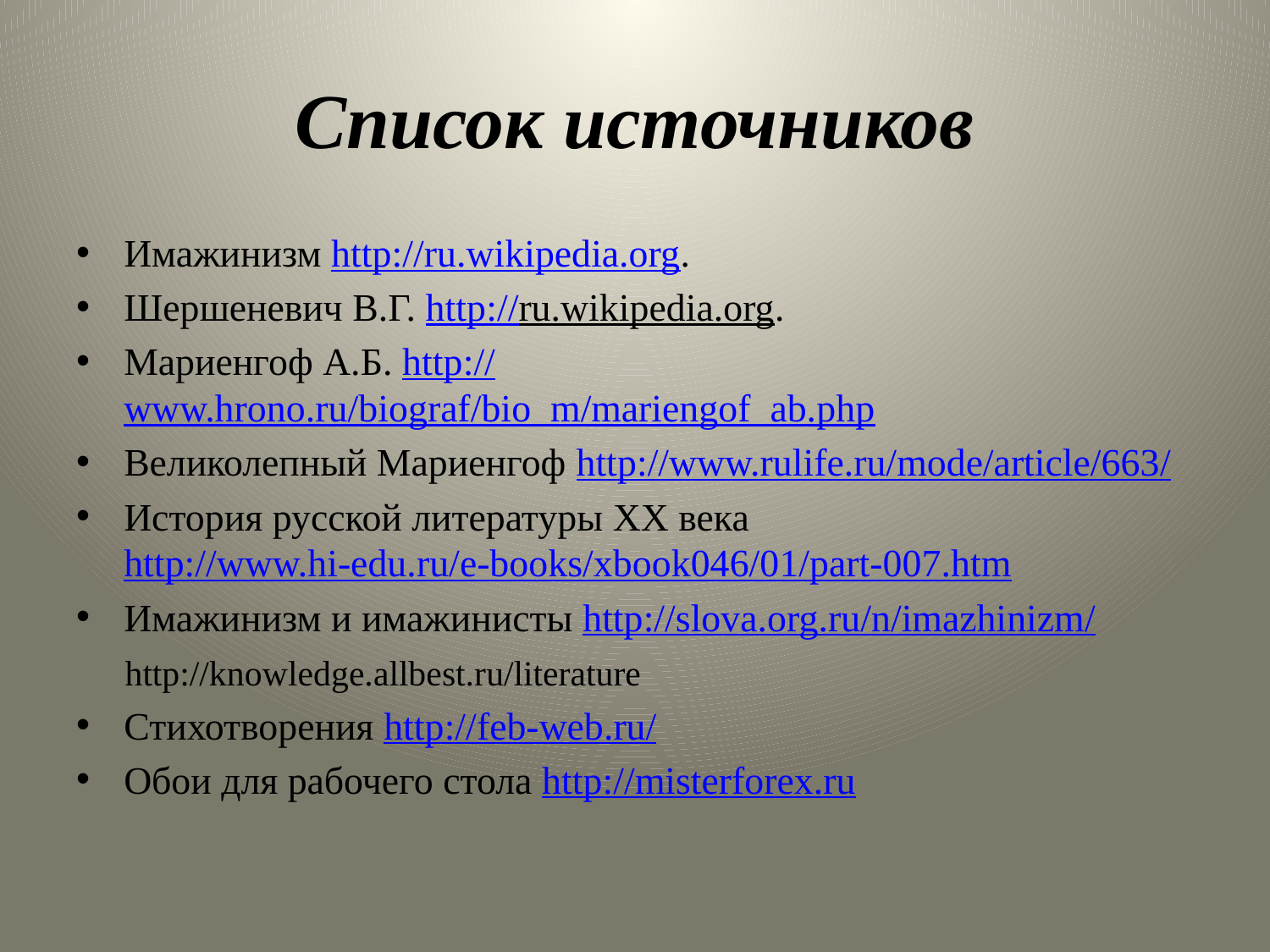

# Список источников
Имажинизм http://ru.wikipedia.org.
Шершеневич В.Г. http://ru.wikipedia.org.
Мариенгоф А.Б. http://www.hrono.ru/biograf/bio_m/mariengof_ab.php
Великолепный Мариенгоф http://www.rulife.ru/mode/article/663/
История русской литературы XX века http://www.hi-edu.ru/e-books/xbook046/01/part-007.htm
Имажинизм и имажинисты http://slova.org.ru/n/imazhinizm/
     http://knowledge.allbest.ru/literature
Стихотворения http://feb-web.ru/
Обои для рабочего стола http://misterforex.ru